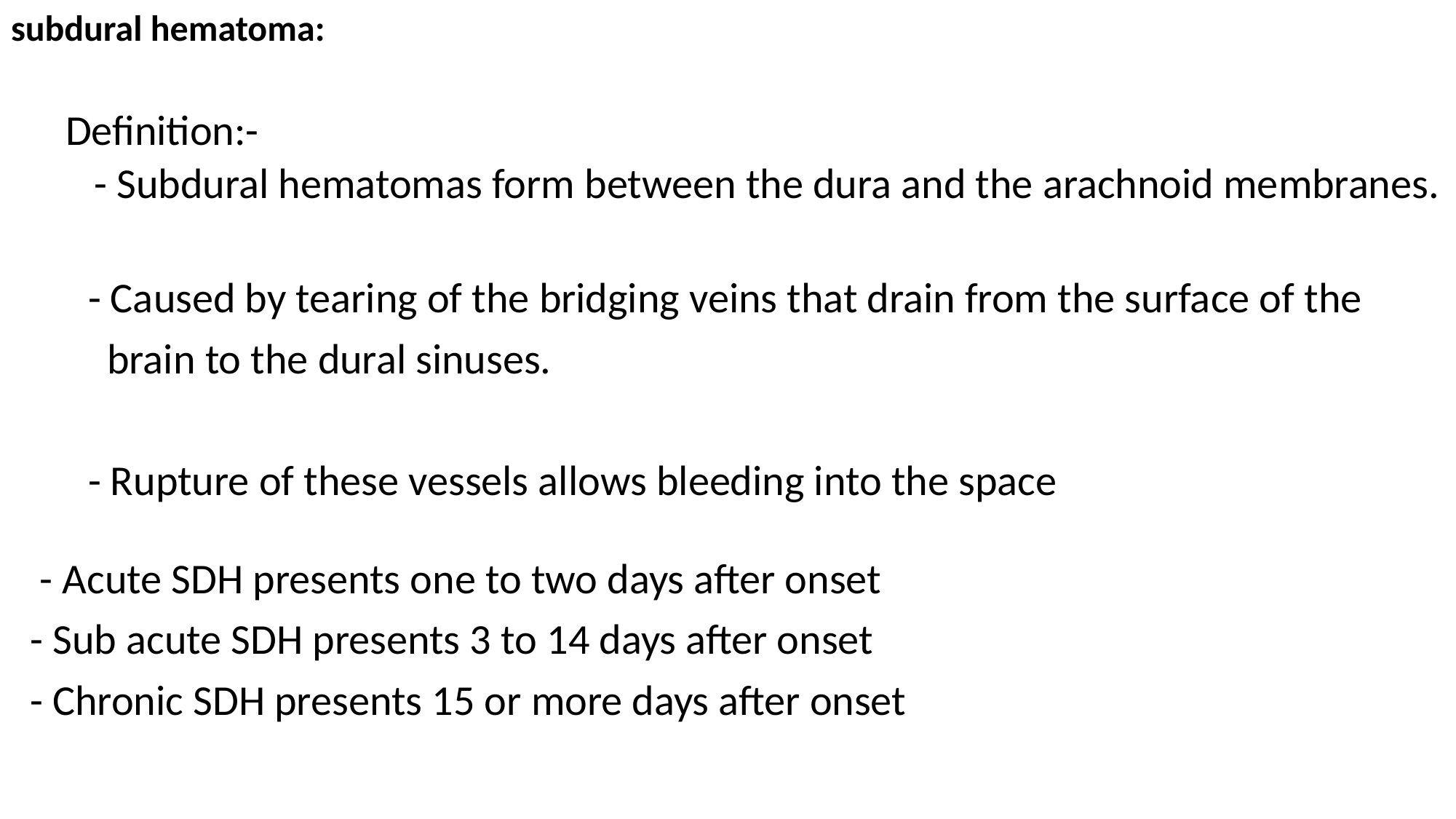

# subdural hematoma:
Definition:-
   - Subdural hematomas form between the dura and the arachnoid membranes.

        - Caused by tearing of the bridging veins that drain from the surface of the
          brain to the dural sinuses.

        - Rupture of these vessels allows bleeding into the space

   - Acute SDH presents one to two days after onset
  - Sub acute SDH presents 3 to 14 days after onset
  - Chronic SDH presents 15 or more days after onset